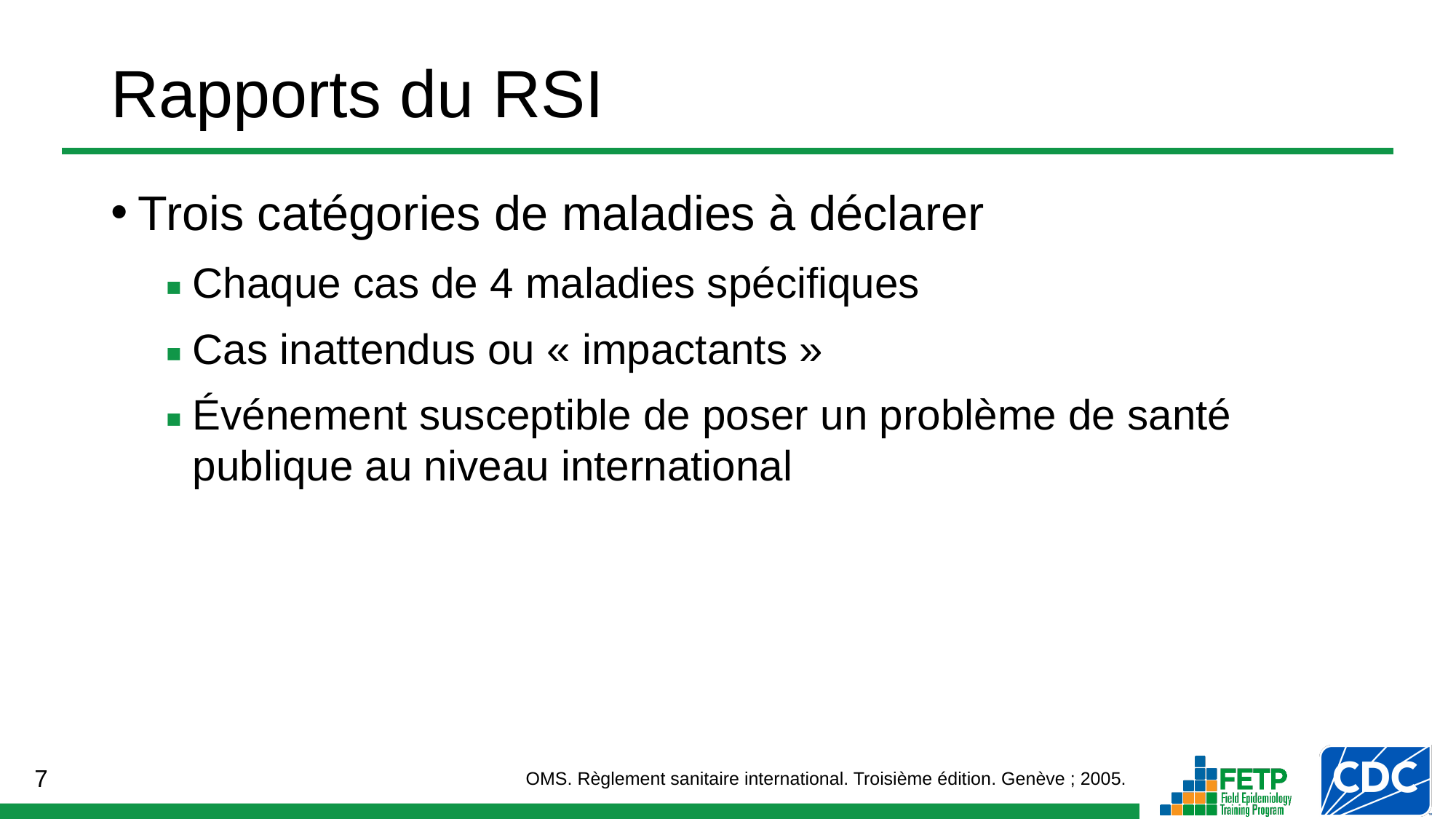

# Rapports du RSI
Trois catégories de maladies à déclarer
Chaque cas de 4 maladies spécifiques
Cas inattendus ou « impactants »
Événement susceptible de poser un problème de santé publique au niveau international

OMS. Règlement sanitaire international. Troisième édition. Genève ; 2005.